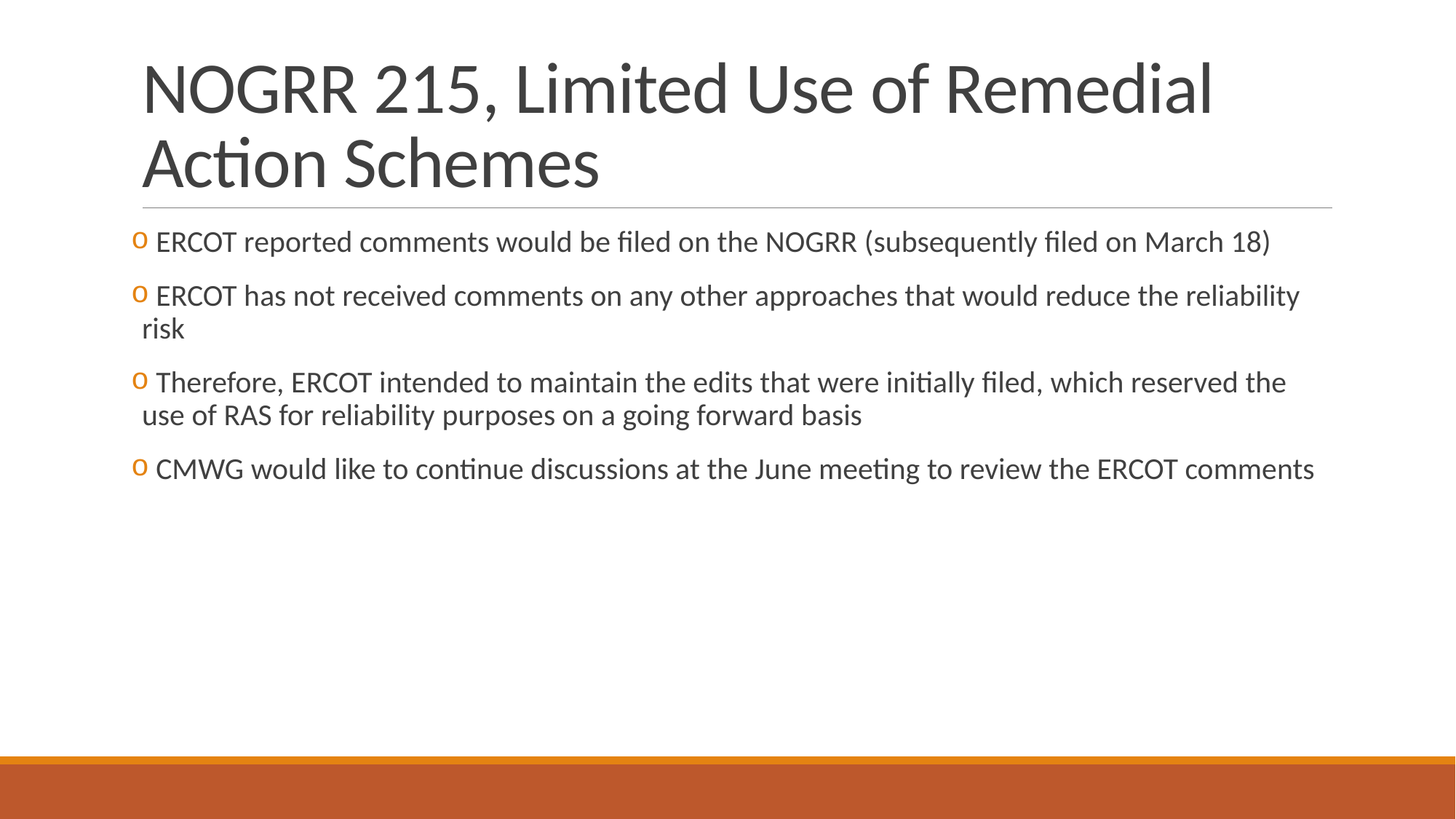

# NOGRR 215, Limited Use of Remedial Action Schemes
 ERCOT reported comments would be filed on the NOGRR (subsequently filed on March 18)
 ERCOT has not received comments on any other approaches that would reduce the reliability risk
 Therefore, ERCOT intended to maintain the edits that were initially filed, which reserved the use of RAS for reliability purposes on a going forward basis
 CMWG would like to continue discussions at the June meeting to review the ERCOT comments